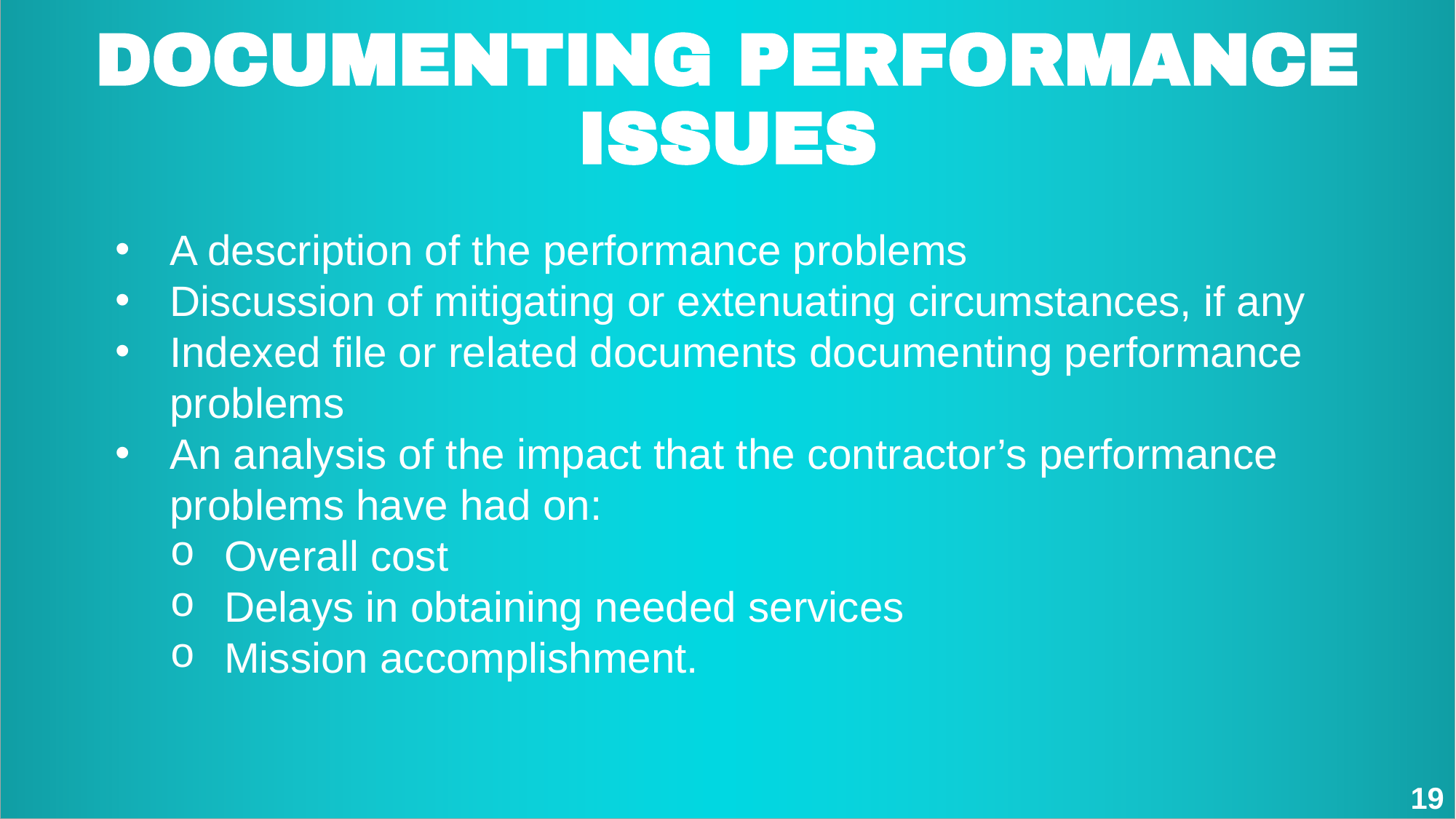

DOCUMENTING PERFORMANCE ISSUES
A description of the performance problems
Discussion of mitigating or extenuating circumstances, if any
Indexed file or related documents documenting performance problems
An analysis of the impact that the contractor’s performance problems have had on:
Overall cost
Delays in obtaining needed services
Mission accomplishment.

19